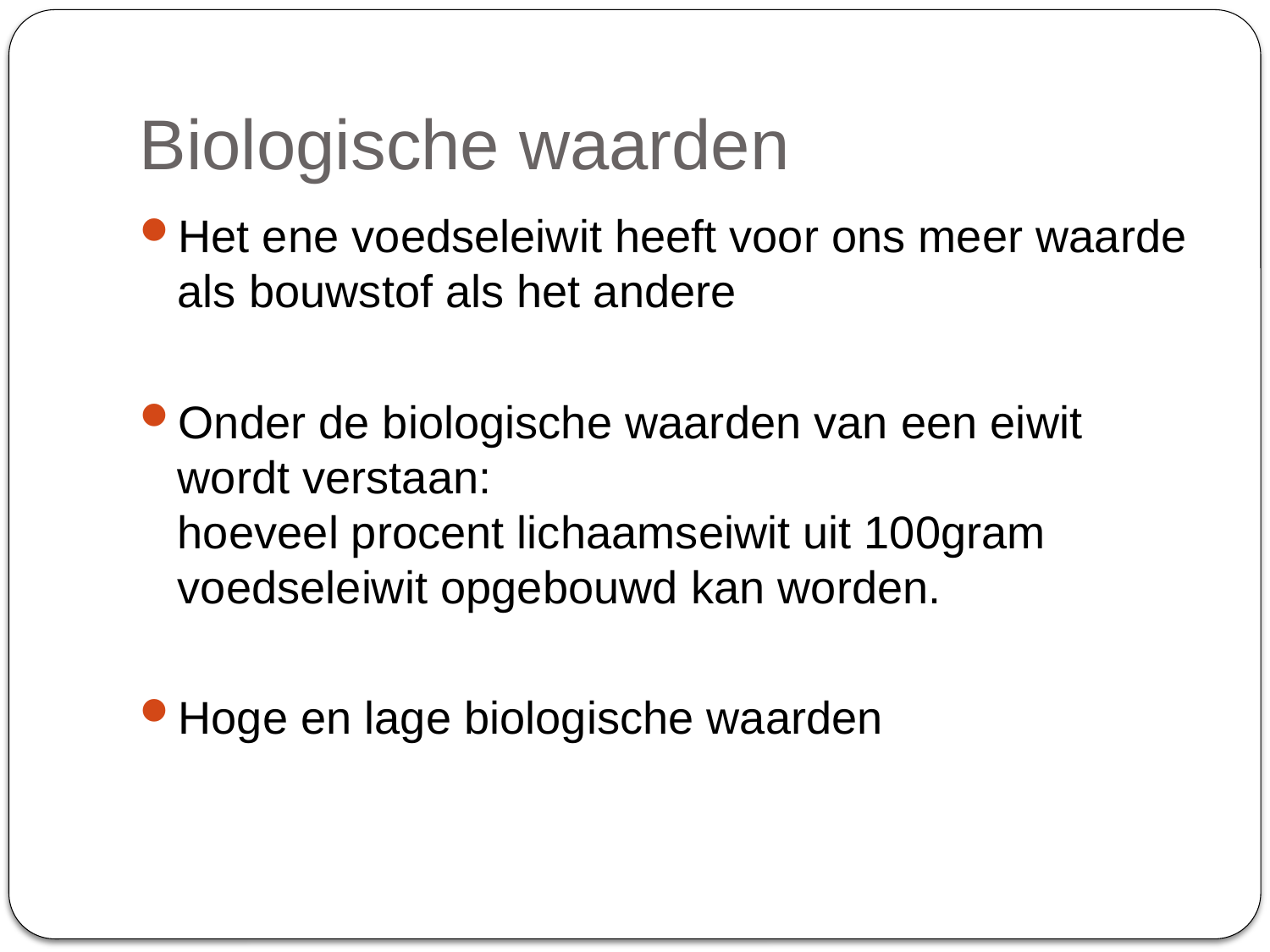

# Biologische waarden
Het ene voedseleiwit heeft voor ons meer waarde als bouwstof als het andere

Onder de biologische waarden van een eiwit wordt verstaan:
hoeveel procent lichaamseiwit uit 100gram voedseleiwit opgebouwd kan worden.

Hoge en lage biologische waarden